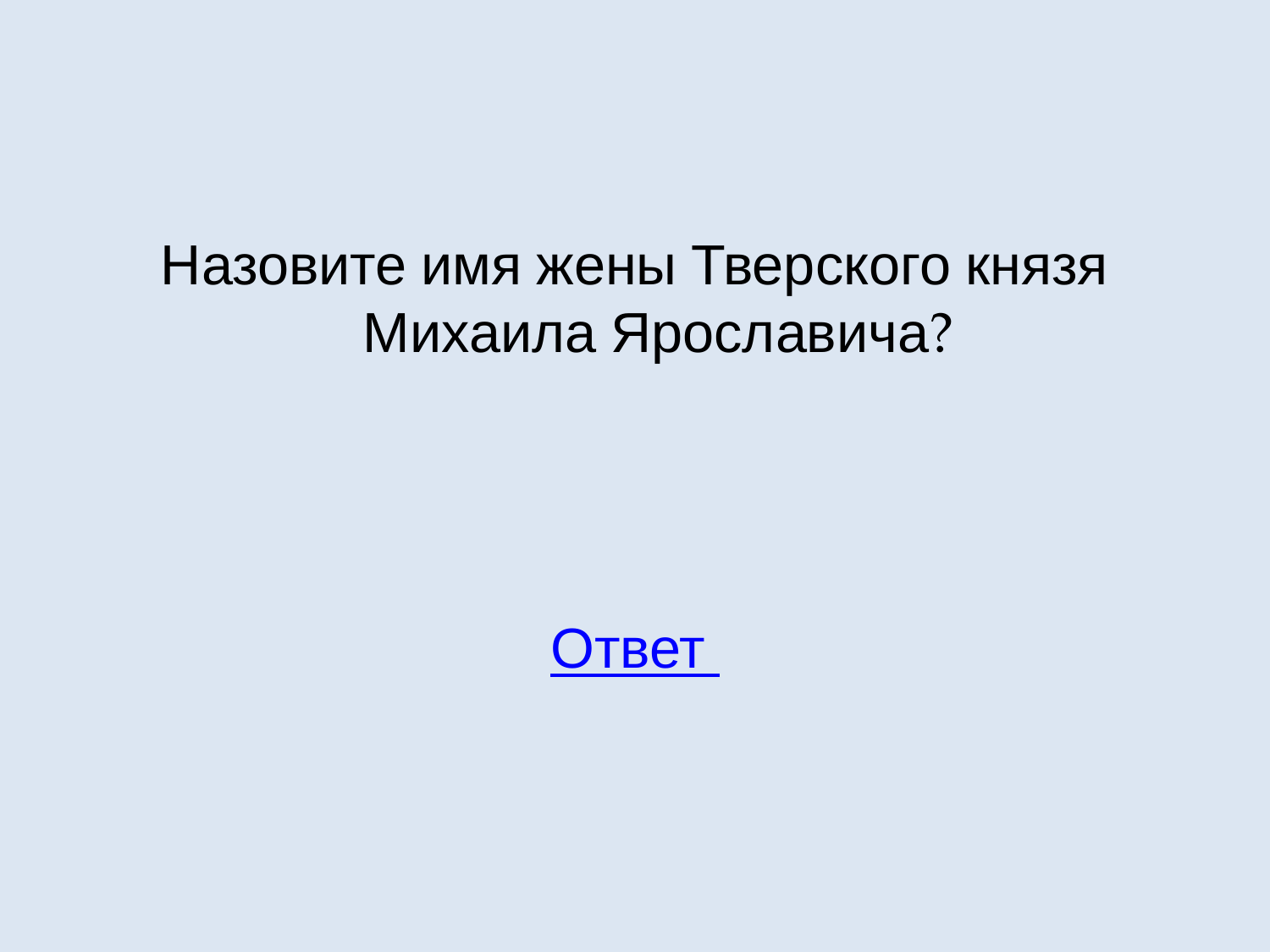

#
Назовите имя жены Тверского князя Михаила Ярославича?

Ответ